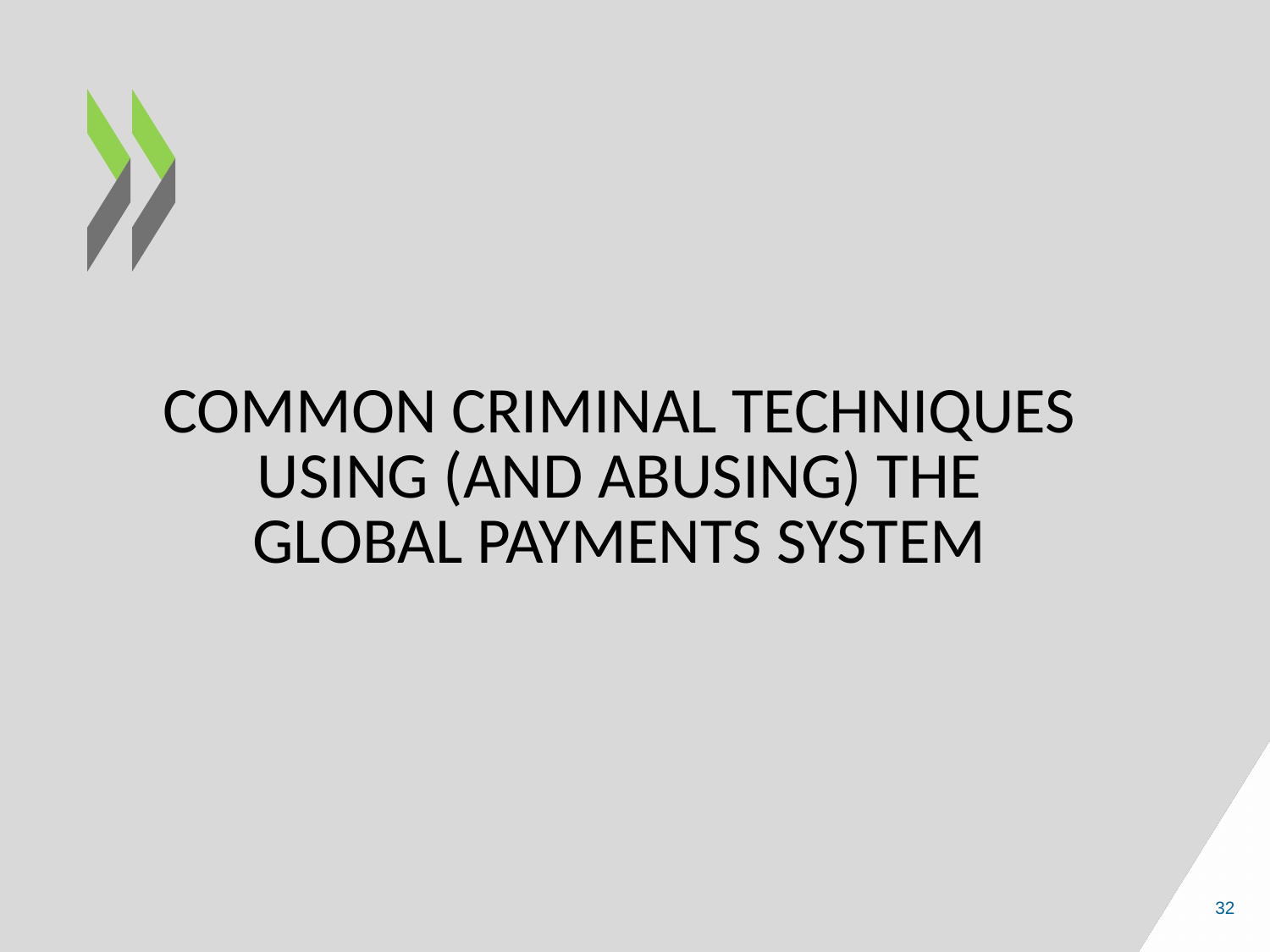

# Common Criminal techniques using (and abusing) the global payments system
32